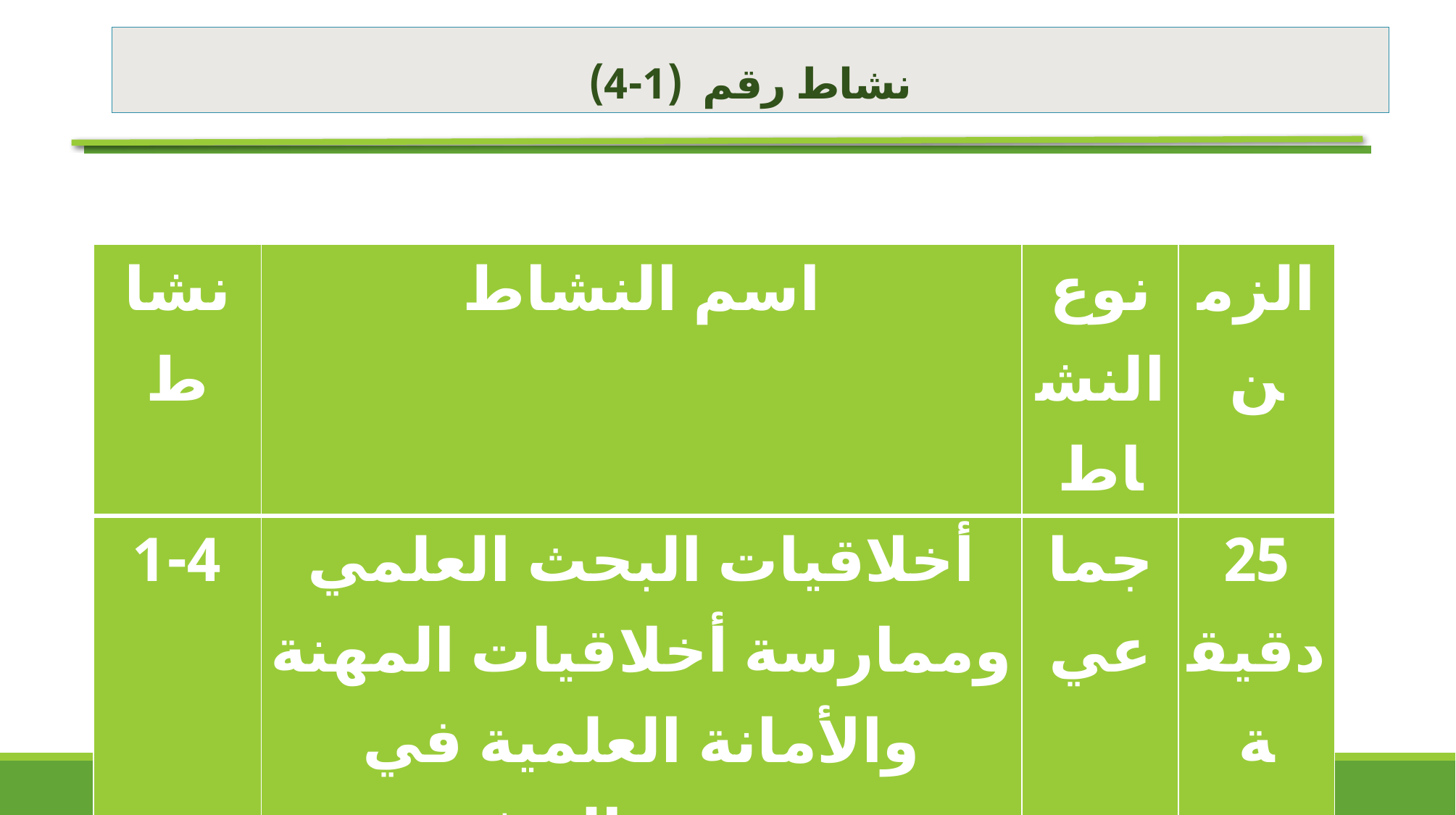

# نشاط رقم  (1-4)
| نشاط | اسم النشاط | نوع النشاط | الزمن |
| --- | --- | --- | --- |
| 1-4 | أخلاقيات البحث العلمي وممارسة أخلاقيات المهنة والأمانة العلمية في مشروع التخرّج | جماعي | 25 دقيقة |